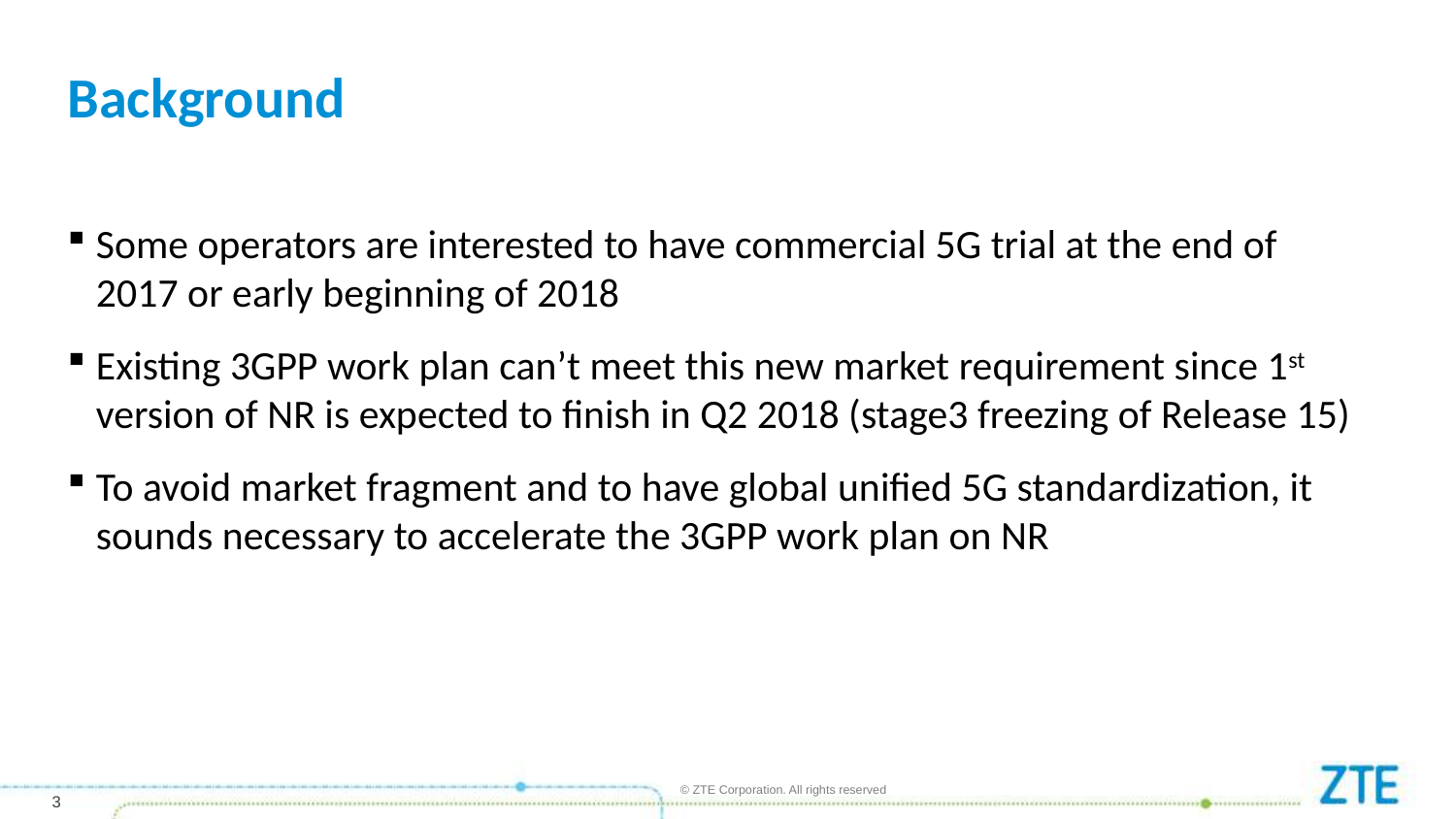

Background
Some operators are interested to have commercial 5G trial at the end of 2017 or early beginning of 2018
Existing 3GPP work plan can’t meet this new market requirement since 1st version of NR is expected to finish in Q2 2018 (stage3 freezing of Release 15)
To avoid market fragment and to have global unified 5G standardization, it sounds necessary to accelerate the 3GPP work plan on NR